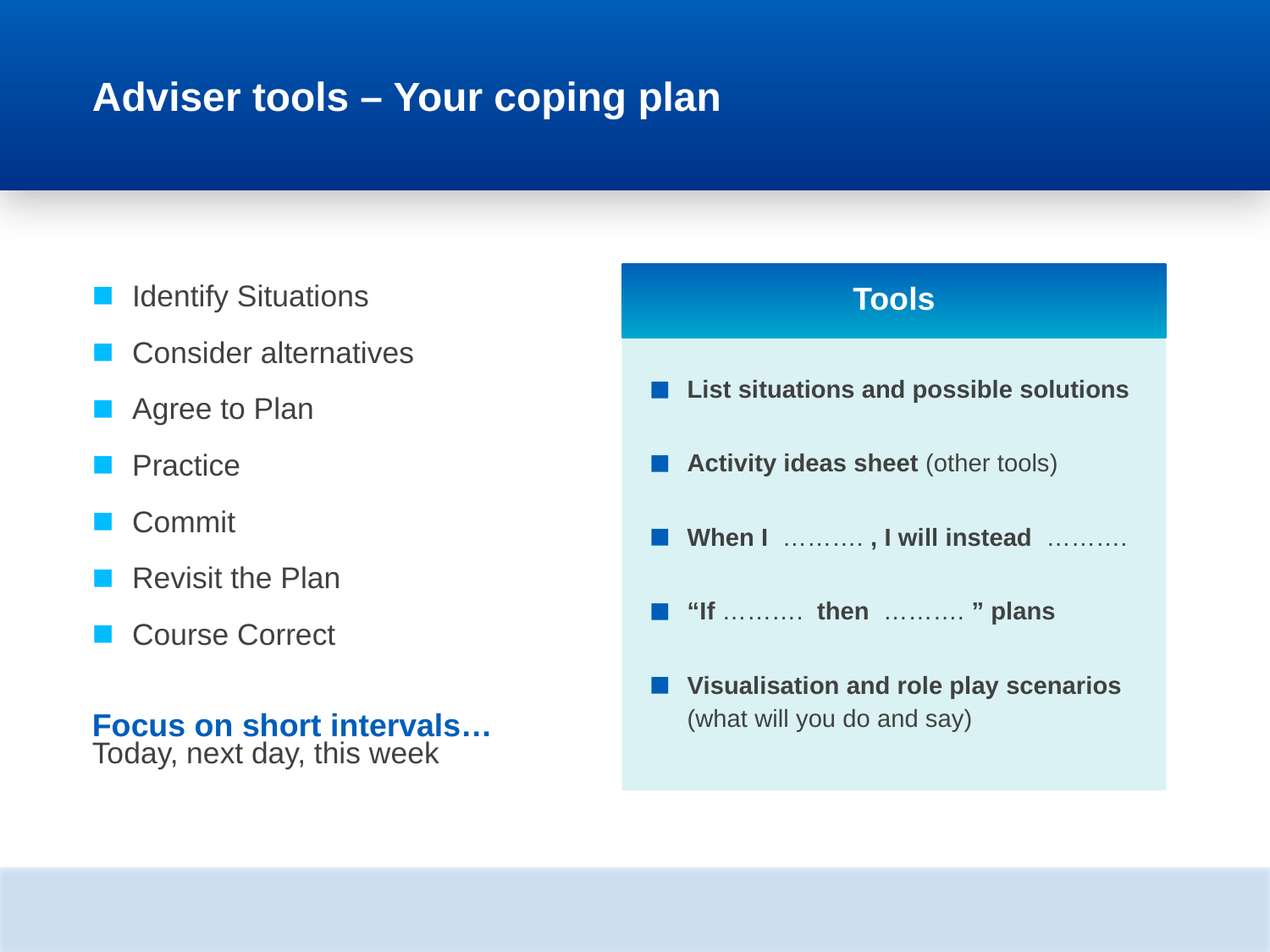

# Adviser tools – Your coping plan
Tools

Identify Situations
Consider alternatives
Agree to Plan
Practice
Commit
Revisit the Plan
Course Correct
Focus on short intervals…
Today, next day, this week
List situations and possible solutions

Activity ideas sheet (other tools)

When I  ………. , I will instead  ……….

“If ……….  then  ………. ” plans

Visualisation and role play scenarios (what will you do and say)